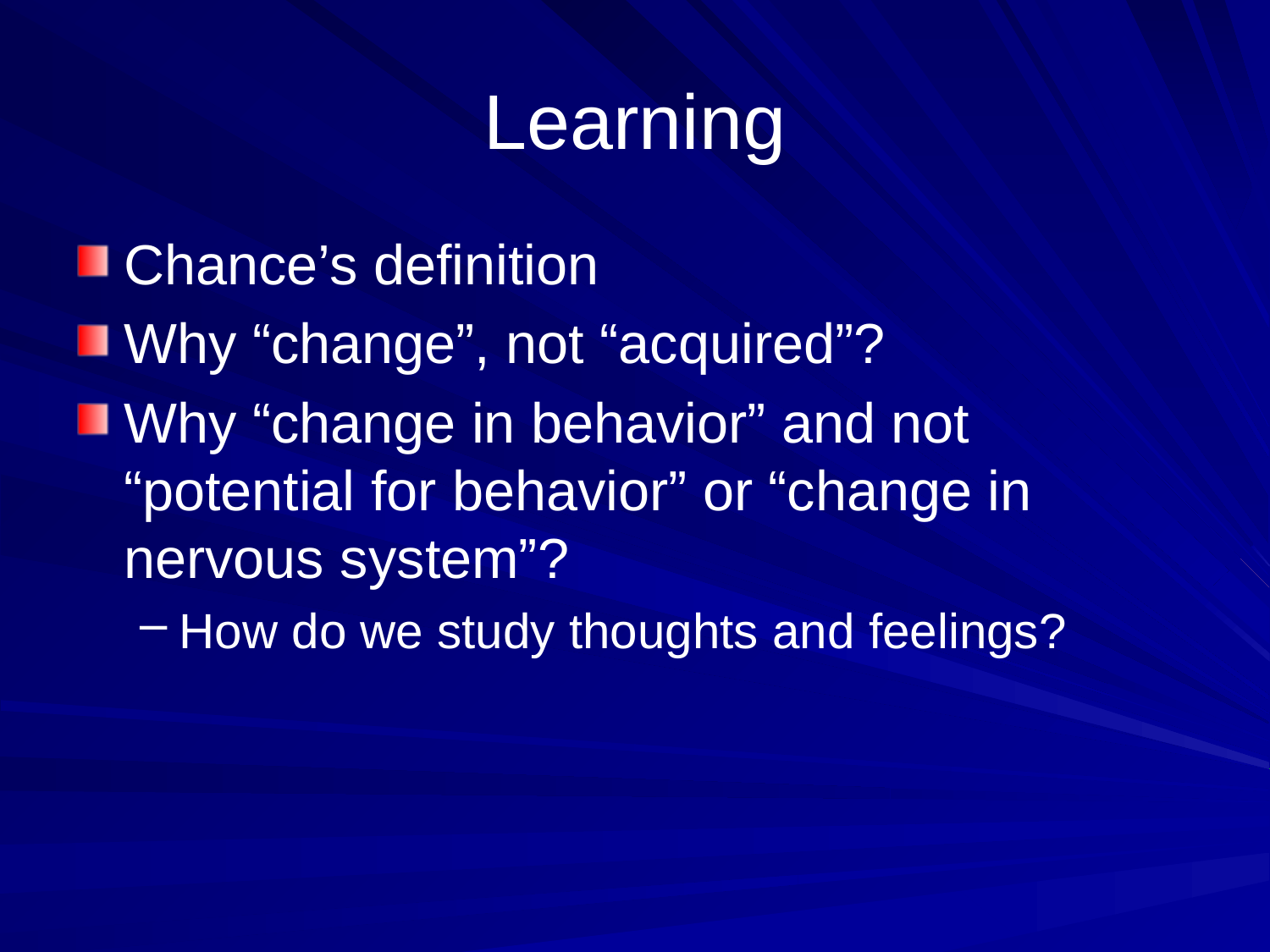

# Learning
Chance’s definition
Why “change”, not “acquired”?
Why “change in behavior” and not “potential for behavior” or “change in nervous system”?
How do we study thoughts and feelings?